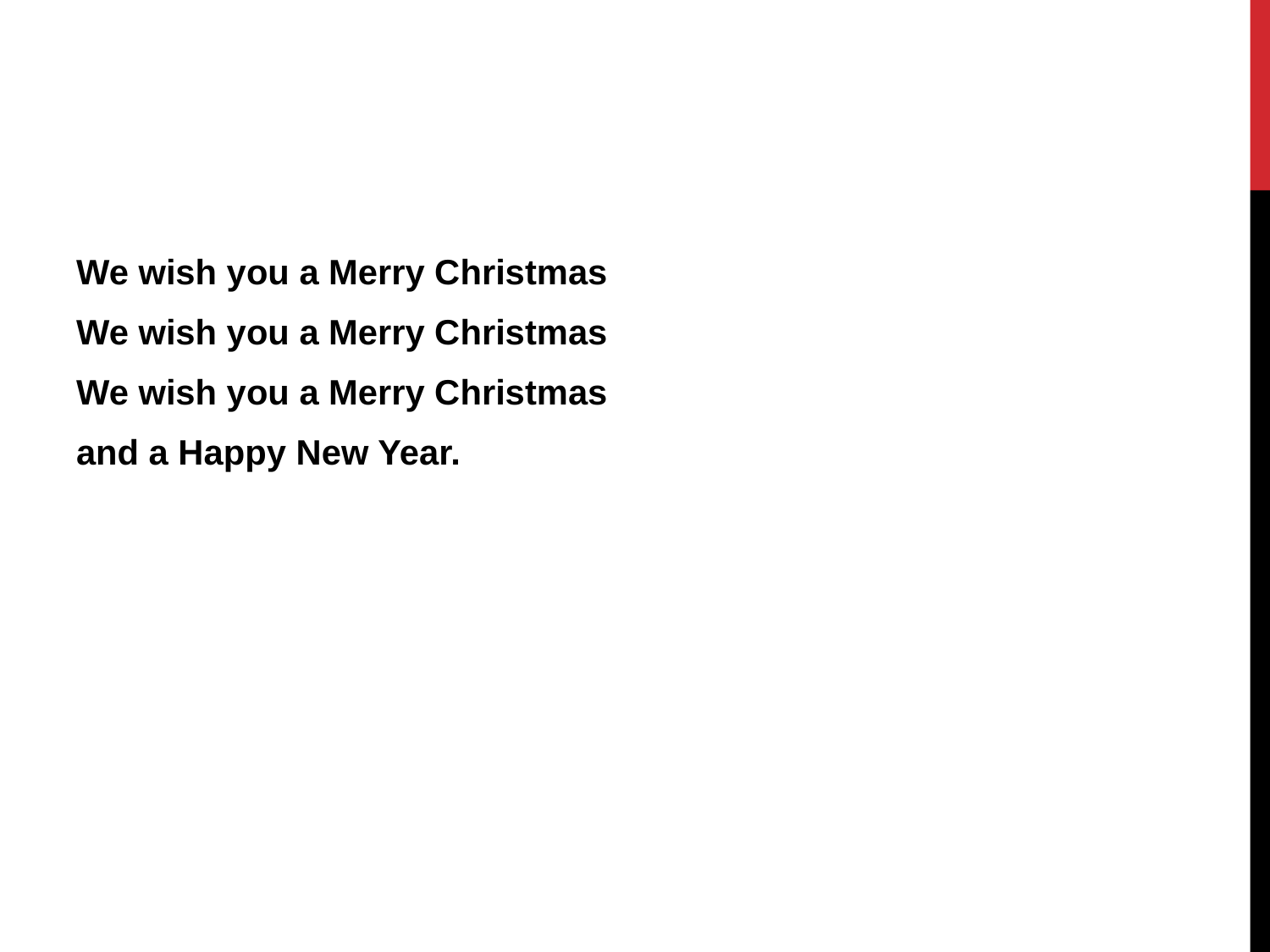

We wish you a Merry Christmas
We wish you a Merry Christmas
We wish you a Merry Christmas
and a Happy New Year.